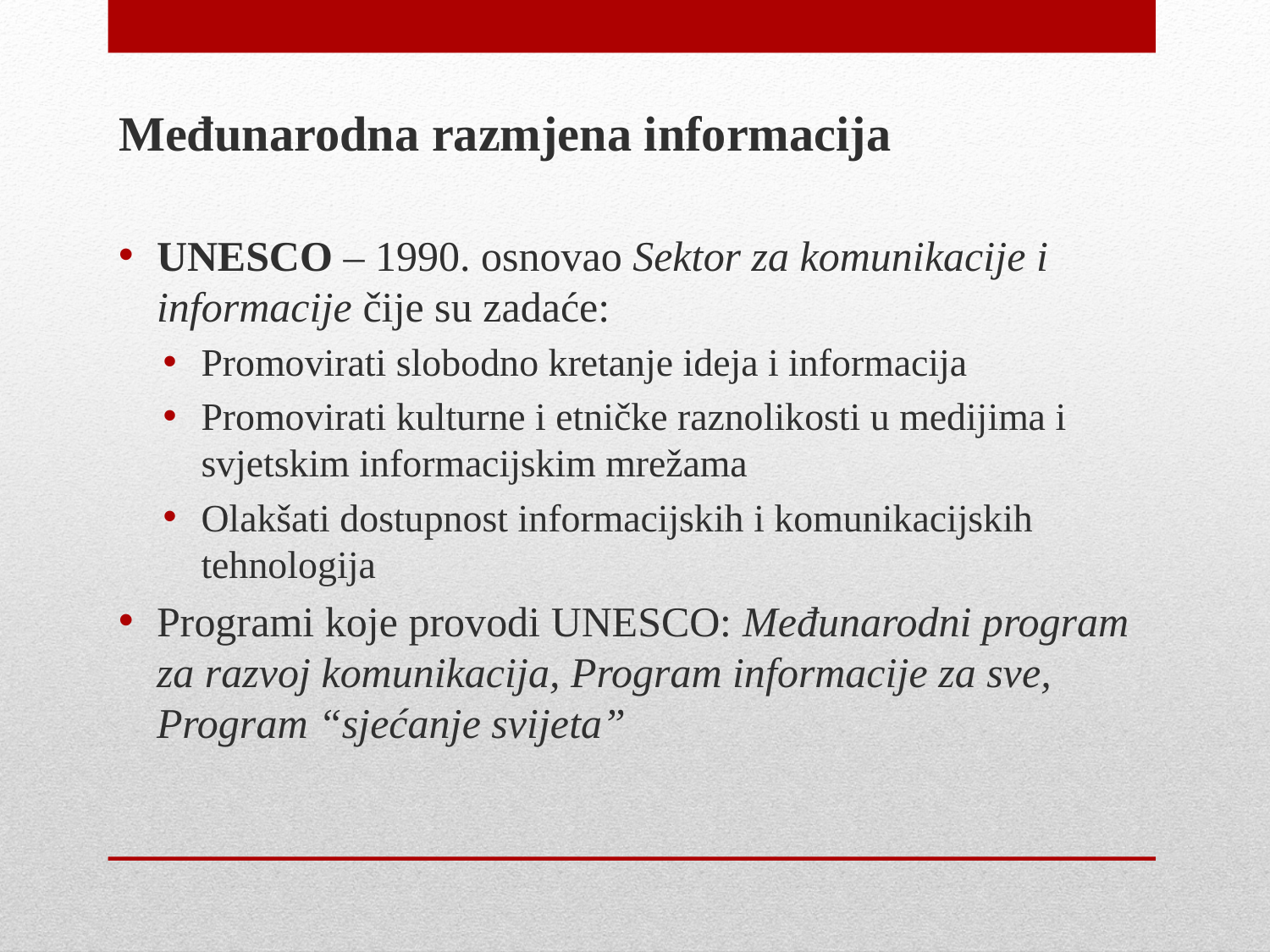

Međunarodna razmjena informacija

UNESCO – 1990. osnovao Sektor za komunikacije i informacije čije su zadaće:
Promovirati slobodno kretanje ideja i informacija
Promovirati kulturne i etničke raznolikosti u medijima i svjetskim informacijskim mrežama
Olakšati dostupnost informacijskih i komunikacijskih tehnologija
Programi koje provodi UNESCO: Međunarodni program za razvoj komunikacija, Program informacije za sve, Program “sjećanje svijeta”